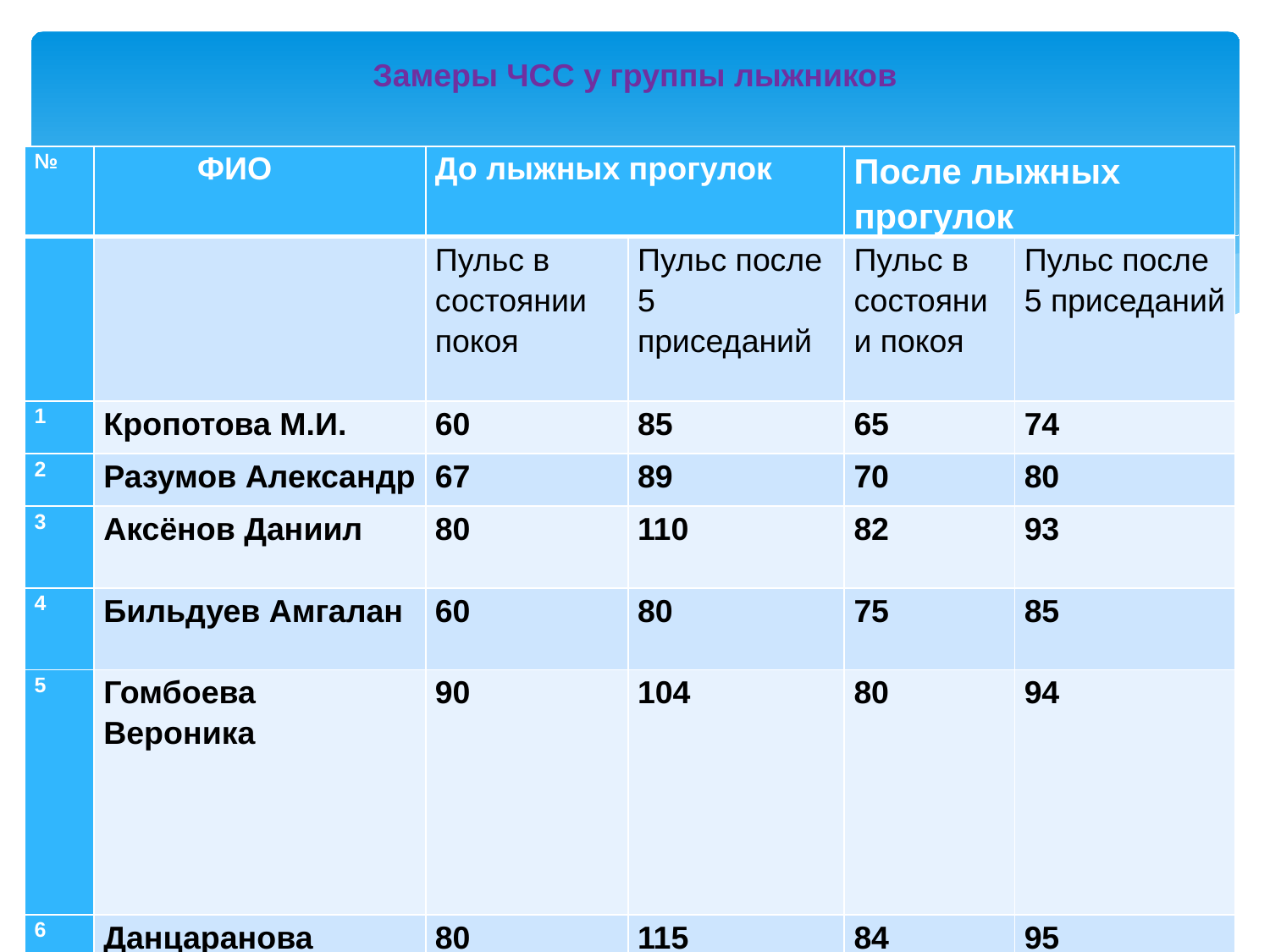

# Замеры ЧСС у группы лыжников
| № | ФИО | До лыжных прогулок |  | После лыжных прогулок |  |
| --- | --- | --- | --- | --- | --- |
|  |  | Пульс в состоянии покоя | Пульс после 5 приседаний | Пульс в состоянии покоя | Пульс после 5 приседаний |
| 1 | Кропотова М.И. | 60 | 85 | 65 | 74 |
| 2 | Разумов Александр | 67 | 89 | 70 | 80 |
| 3 | Аксёнов Даниил | 80 | 110 | 82 | 93 |
| 4 | Бильдуев Амгалан | 60 | 80 | 75 | 85 |
| 5 | Гомбоева Вероника | 90 | 104 | 80 | 94 |
| 6 | Данцаранова Номина | 80 | 115 | 84 | 95 |
| 7 | Зубов Святослав | 90 | 120 | 86 | 108 |
| 8 | Пешков Михаил | 86 | 106 | 85 | 97 |
| 9 | Шарапова Диана | 63 | 80 | 85 | 92 |
| 10 | Шемчук Даниил | 64 | 89 | 75 | 86 |